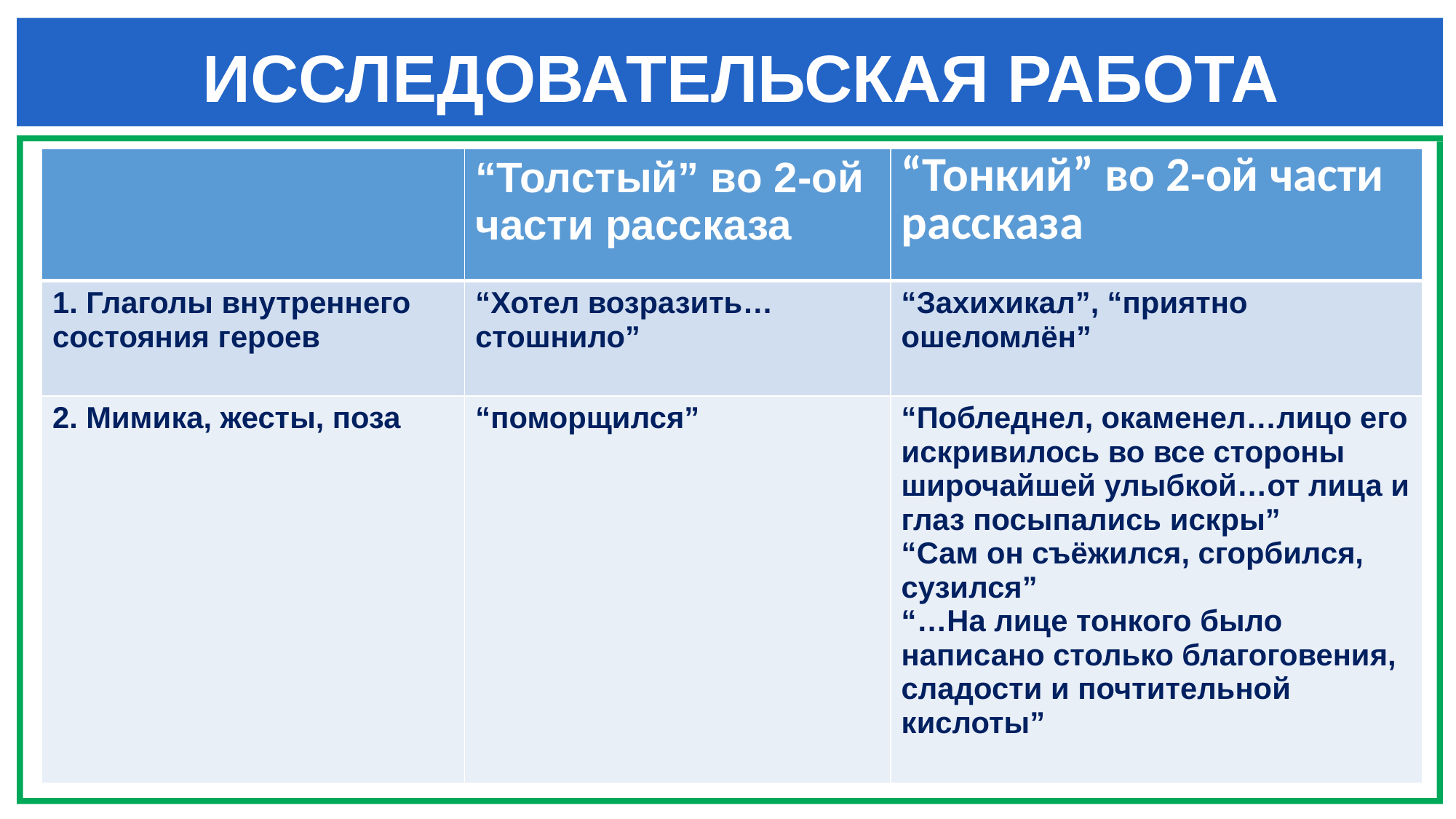

# ИССЛЕДОВАТЕЛЬСКАЯ РАБОТА

|  | “Толстый” во 2-ой части рассказа | “Тонкий” во 2-ой части рассказа |
| --- | --- | --- |
| 1. Глаголы внутреннего состояния героев | “Хотел возразить…стошнило” | “Захихикал”, “приятно ошеломлён” |
| 2. Мимика, жесты, поза | “поморщился” | “Побледнел, окаменел…лицо его искривилось во все стороны широчайшей улыбкой…от лица и глаз посыпались искры” “Сам он съёжился, сгорбился, сузился” “…На лице тонкого было написано столько благоговения, сладости и почтительной кислоты” |